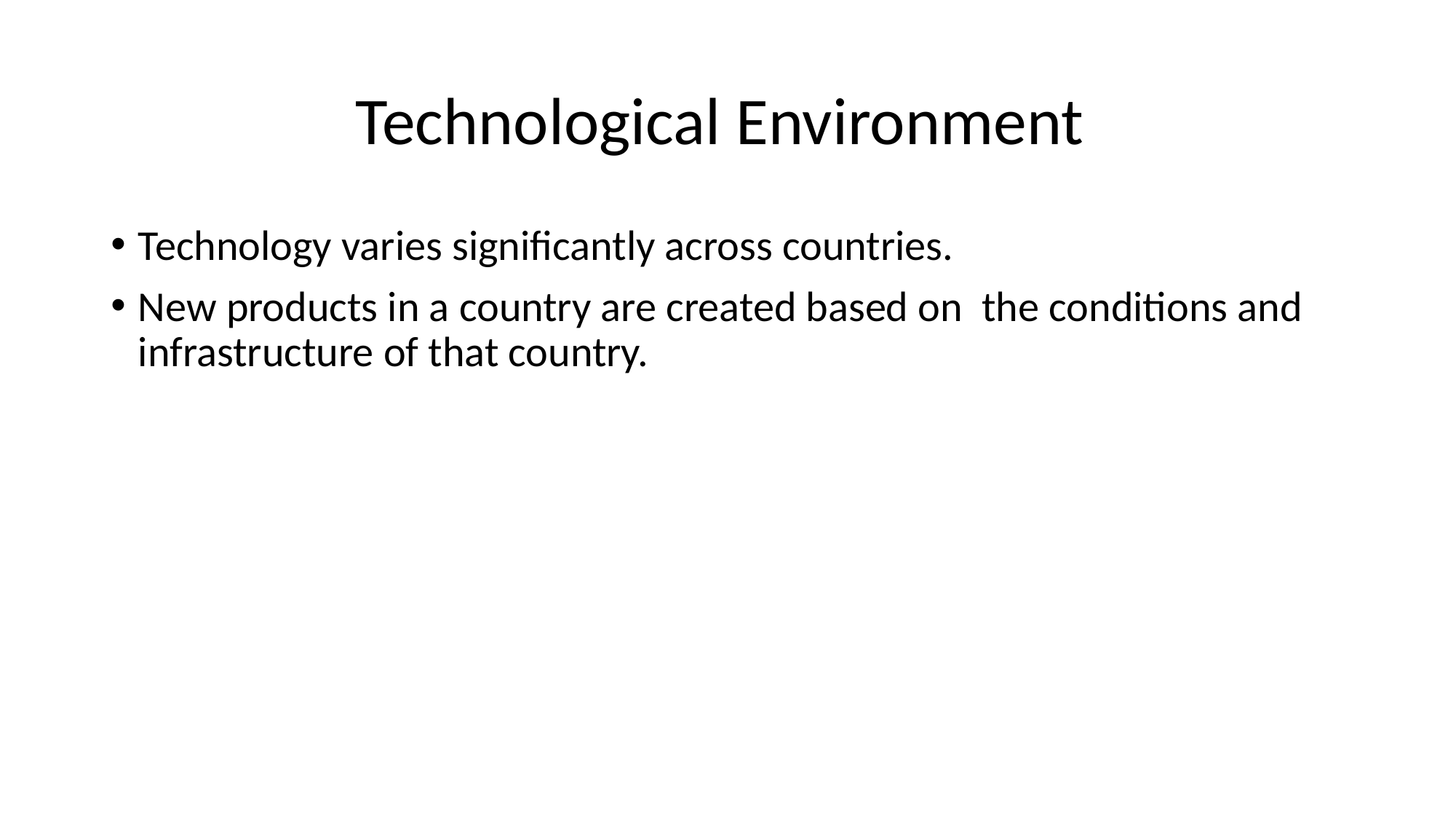

# Technological Environment
Technology varies significantly across countries.
New products in a country are created based on  the conditions and infrastructure of that country.